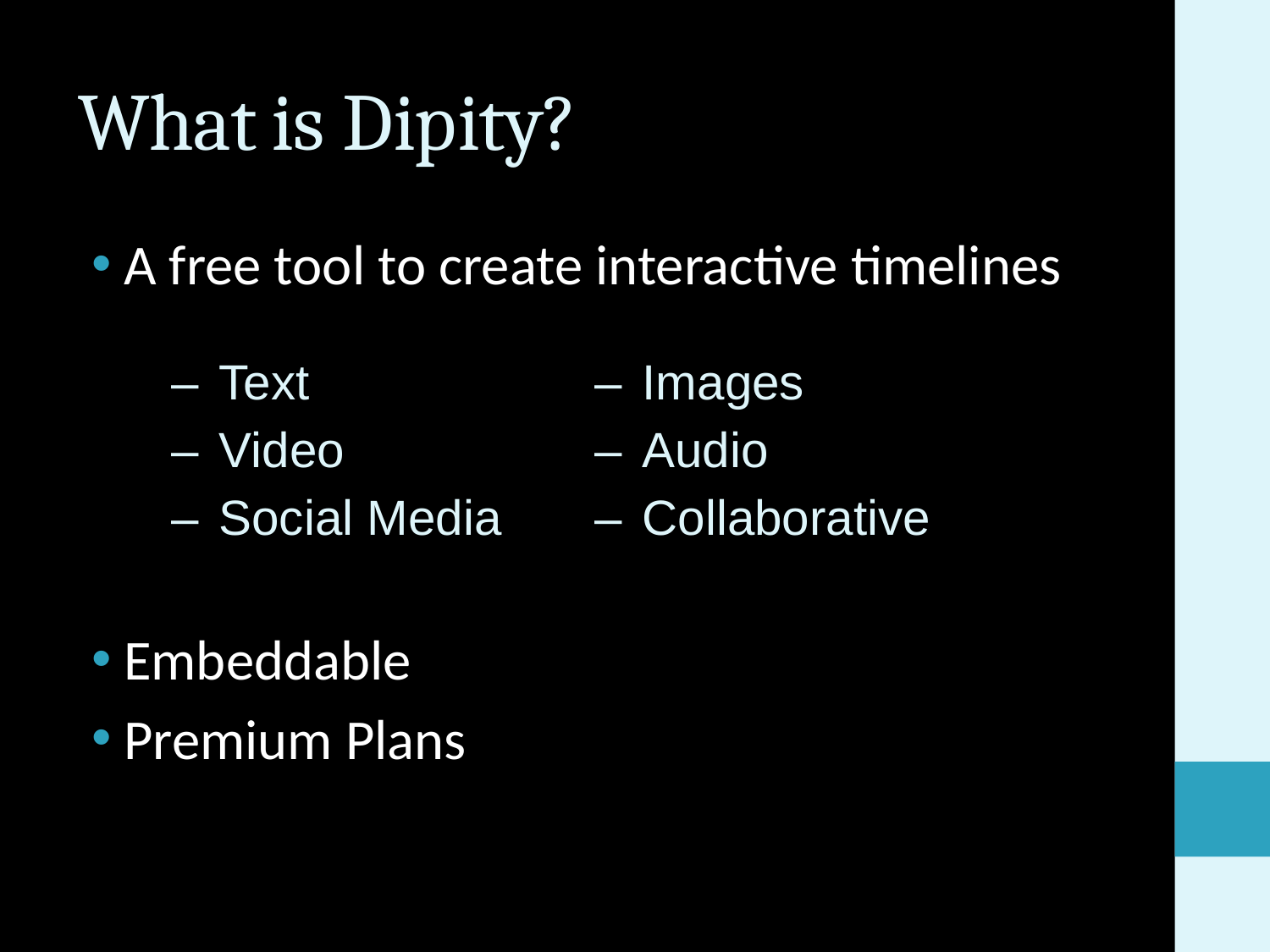

# What is Dipity?
A free tool to create interactive timelines

Embeddable
Premium Plans
| Text | Images |
| --- | --- |
| Video | Audio |
| Social Media | Collaborative |